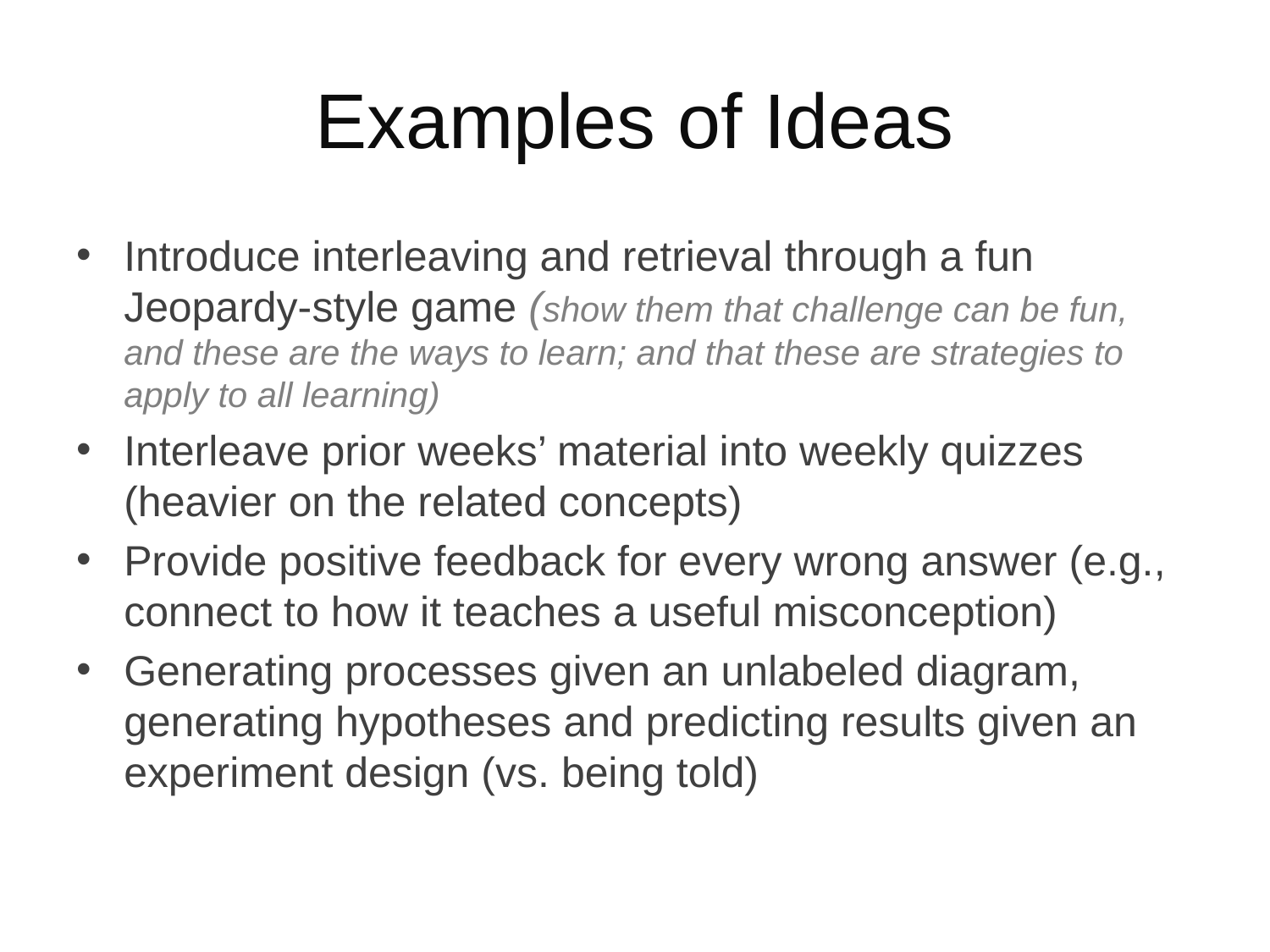

# Examples of Ideas
Introduce interleaving and retrieval through a fun Jeopardy-style game (show them that challenge can be fun, and these are the ways to learn; and that these are strategies to apply to all learning)
Interleave prior weeks’ material into weekly quizzes (heavier on the related concepts)
Provide positive feedback for every wrong answer (e.g., connect to how it teaches a useful misconception)
Generating processes given an unlabeled diagram, generating hypotheses and predicting results given an experiment design (vs. being told)